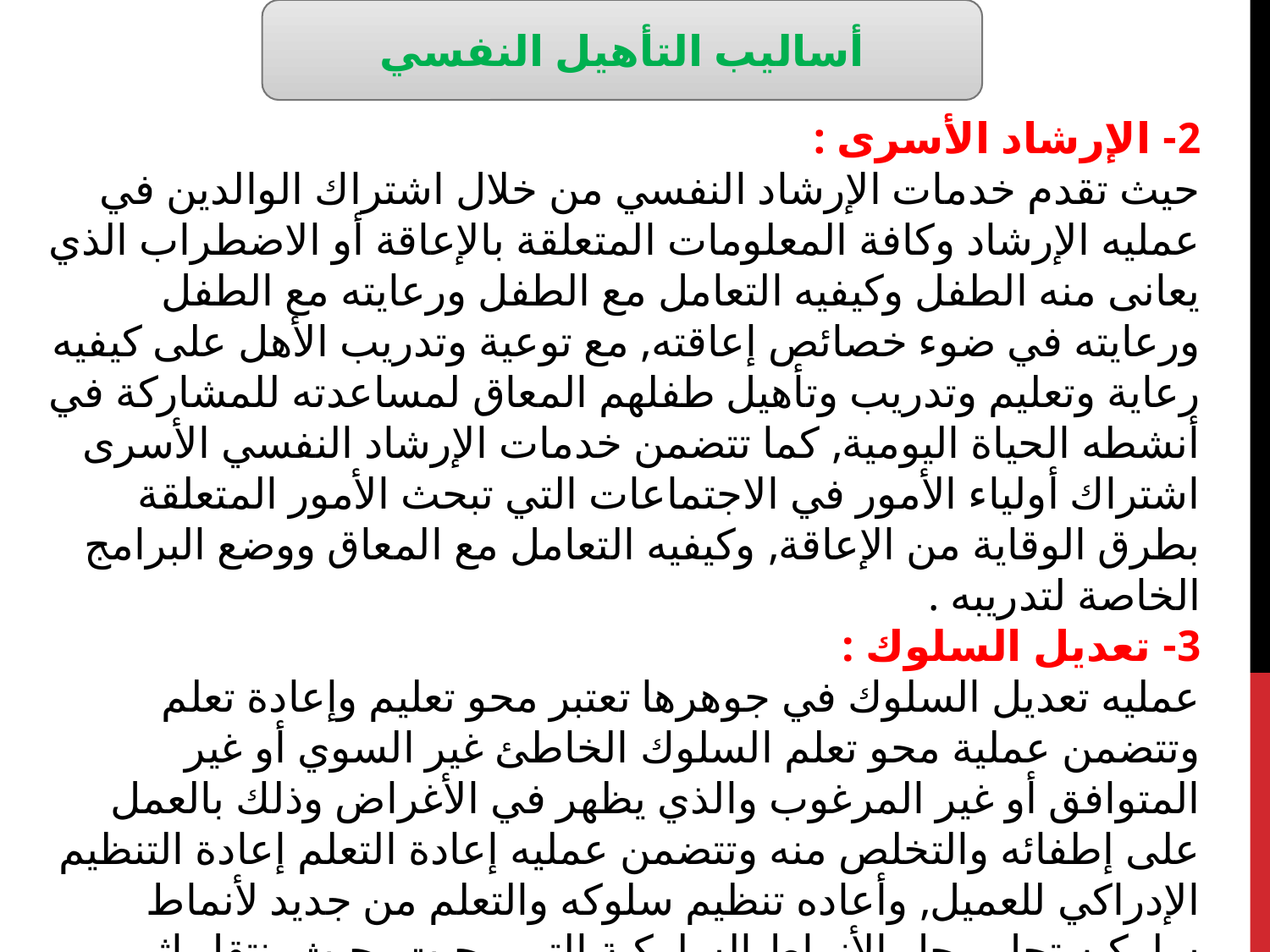

أساليب التأهيل النفسي
2- الإرشاد الأسرى :
حيث تقدم خدمات الإرشاد النفسي من خلال اشتراك الوالدين في عمليه الإرشاد وكافة المعلومات المتعلقة بالإعاقة أو الاضطراب الذي يعانى منه الطفل وكيفيه التعامل مع الطفل ورعايته مع الطفل ورعايته في ضوء خصائص إعاقته, مع توعية وتدريب الأهل على كيفيه رعاية وتعليم وتدريب وتأهيل طفلهم المعاق لمساعدته للمشاركة في أنشطه الحياة اليومية, كما تتضمن خدمات الإرشاد النفسي الأسرى اشتراك أولياء الأمور في الاجتماعات التي تبحث الأمور المتعلقة بطرق الوقاية من الإعاقة, وكيفيه التعامل مع المعاق ووضع البرامج الخاصة لتدريبه .
3- تعديل السلوك :
عمليه تعديل السلوك في جوهرها تعتبر محو تعليم وإعادة تعلم وتتضمن عملية محو تعلم السلوك الخاطئ غير السوي أو غير المتوافق أو غير المرغوب والذي يظهر في الأغراض وذلك بالعمل على إطفائه والتخلص منه وتتضمن عمليه إعادة التعلم إعادة التنظيم الإدراكي للعميل, وأعاده تنظيم سلوكه والتعلم من جديد لأنماط سلوكيه تحل محل الأنماط السلوكية التي محيت بحيث ينتقل اثر التعليم والتدريب الجديد من الموقف الإرشادي إلى موقف الحياة اليومية .